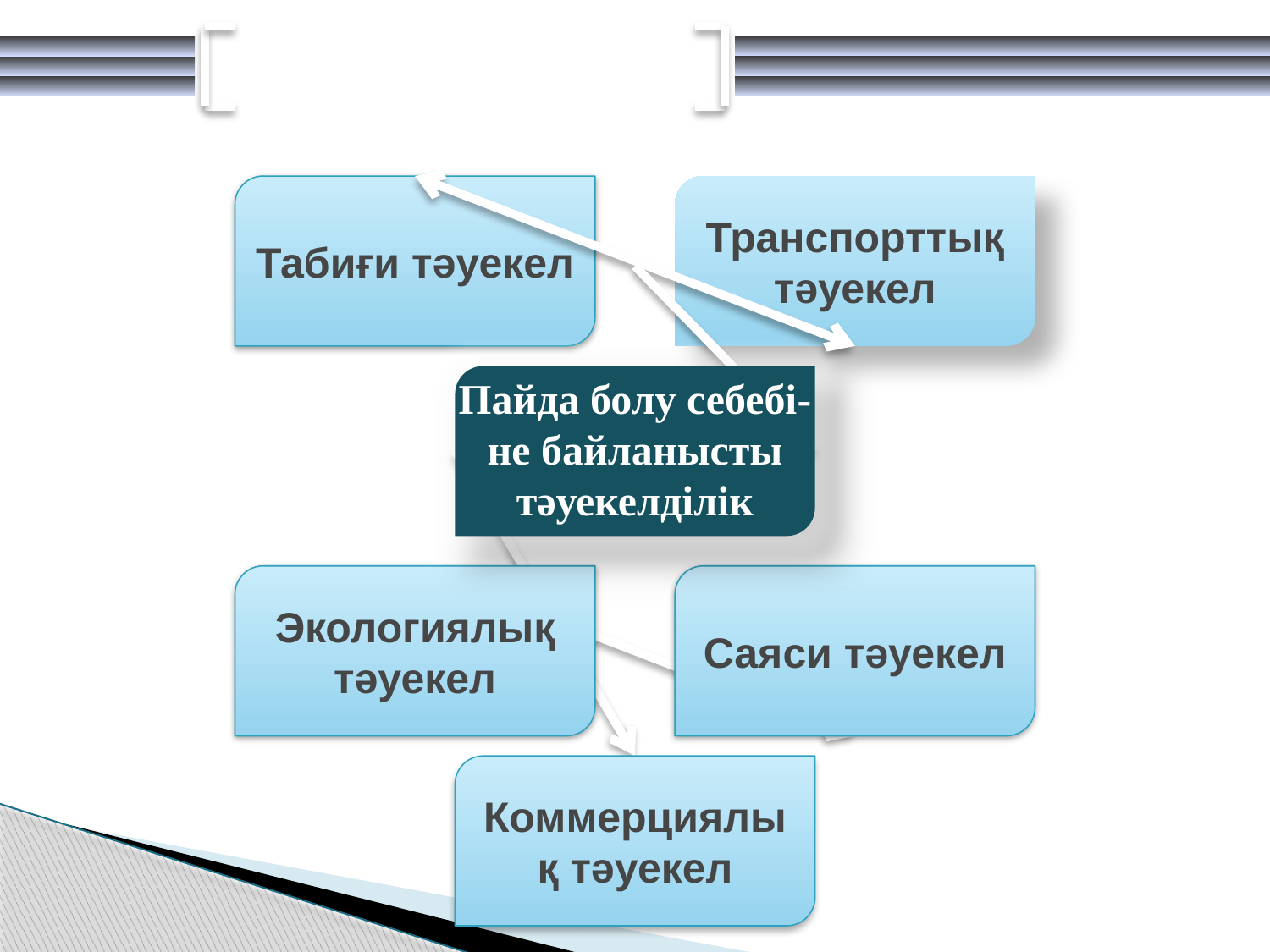

Тәуекелдердің
түрлері

Табиғи тәуекел
Транспорттық тәуекел
Пайда болу себебі-
не байланысты тәуекелділік

Экологиялық тәуекел
Саяси тәуекел
Коммерциялық тәуекел